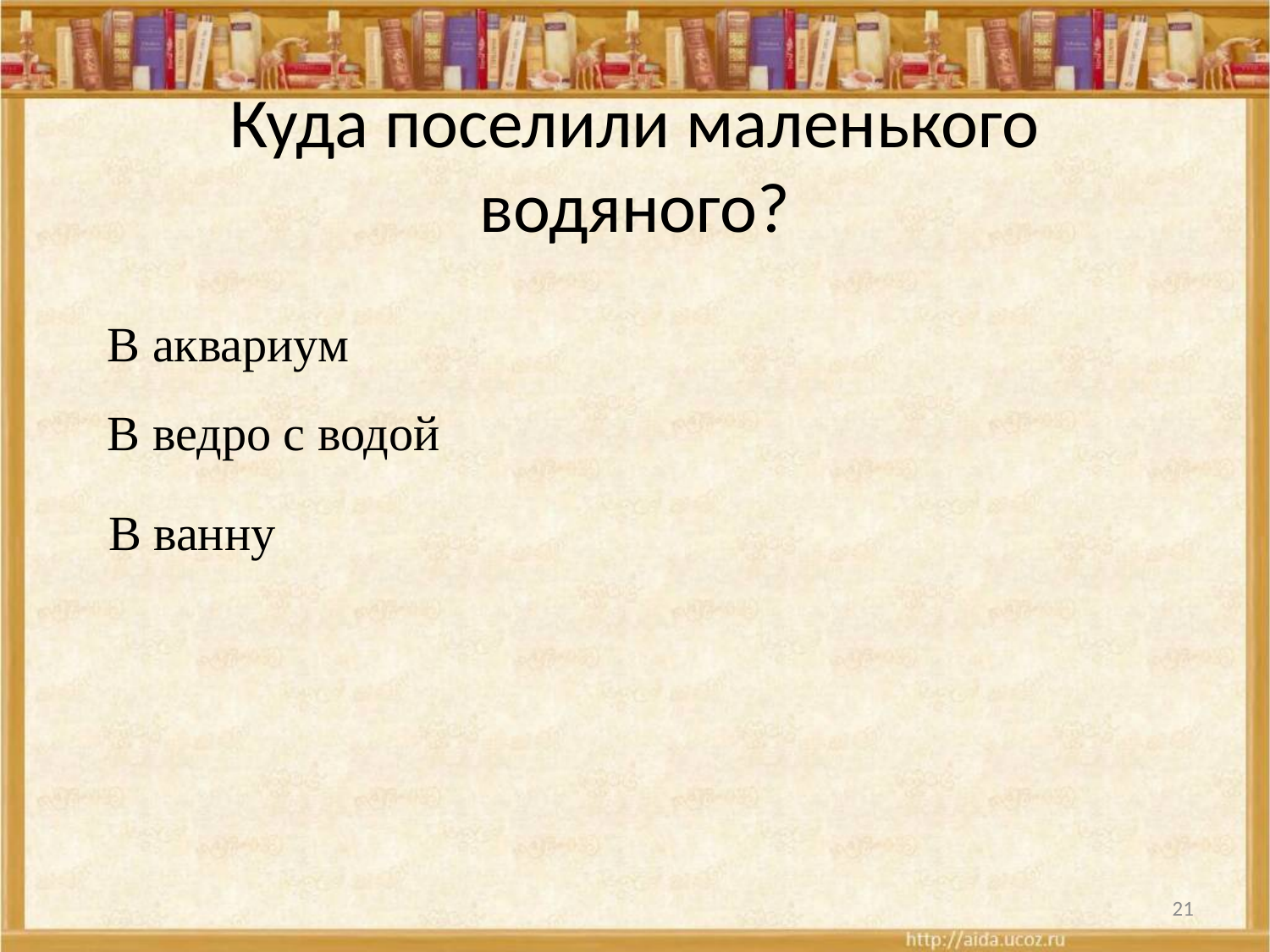

# Куда поселили маленького водяного?

В аквариум

В ведро с водой

В ванну
21